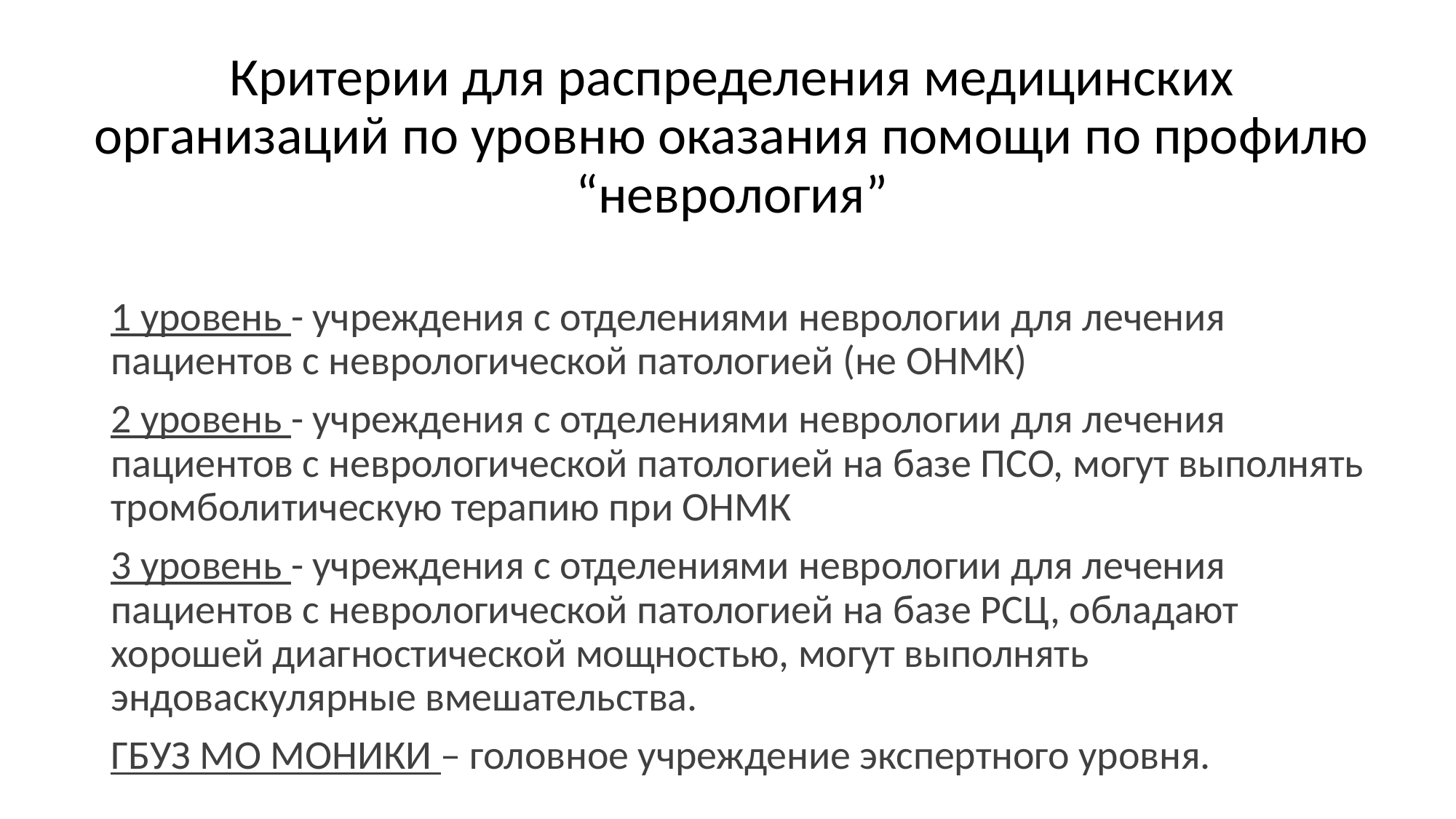

# Критерии для распределения медицинских организаций по уровню оказания помощи по профилю “неврология”
1 уровень - учреждения с отделениями неврологии для лечения пациентов с неврологической патологией (не ОНМК)
2 уровень - учреждения с отделениями неврологии для лечения пациентов с неврологической патологией на базе ПСО, могут выполнять тромболитическую терапию при ОНМК
3 уровень - учреждения с отделениями неврологии для лечения пациентов с неврологической патологией на базе РСЦ, обладают хорошей диагностической мощностью, могут выполнять эндоваскулярные вмешательства.
ГБУЗ МО МОНИКИ – головное учреждение экспертного уровня.